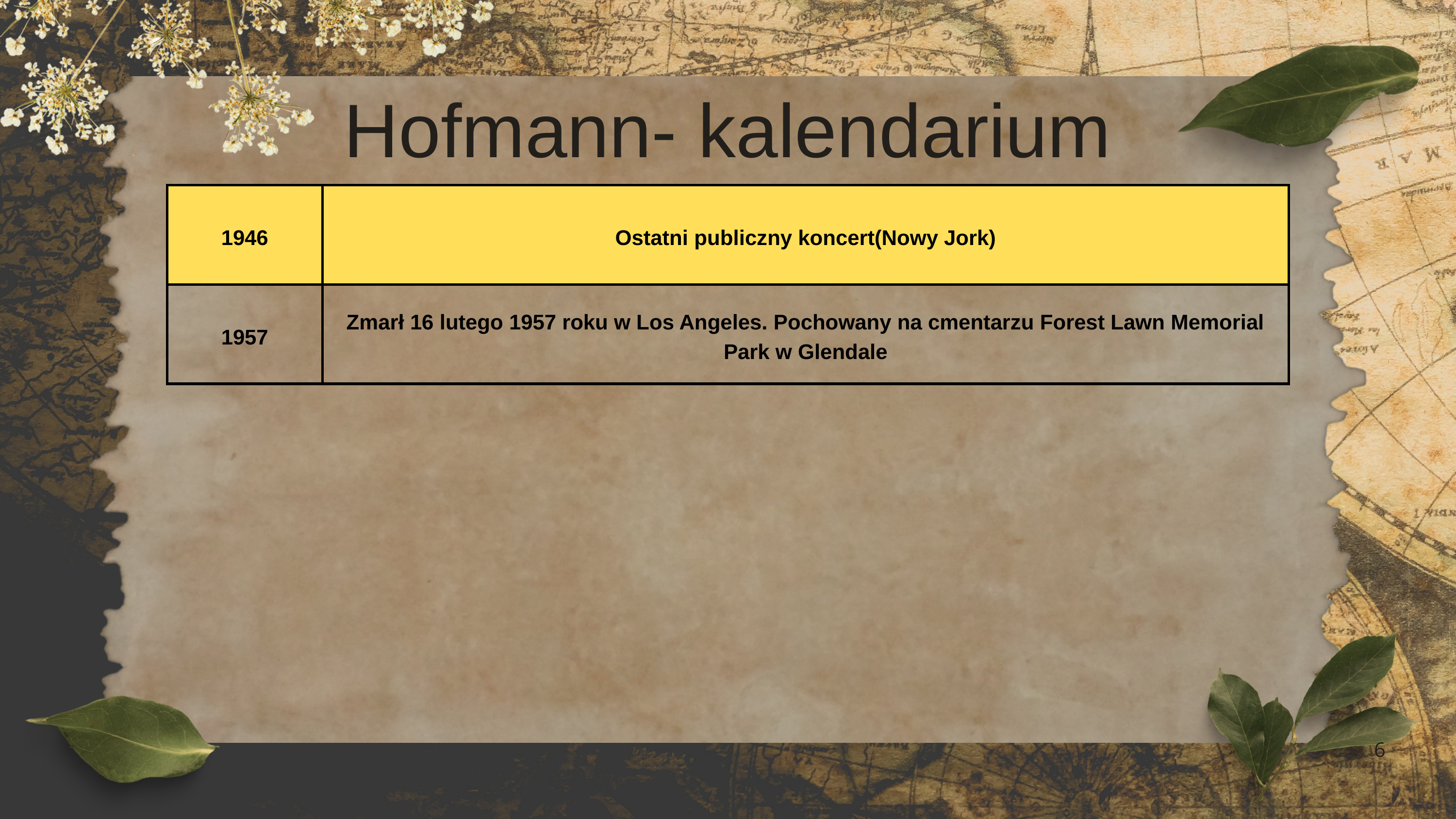

Hofmann- kalendarium

| 1946 | Ostatni publiczny koncert(Nowy Jork) |
| --- | --- |
| 1957 | Zmarł 16 lutego 1957 roku w Los Angeles. Pochowany na cmentarzu Forest Lawn Memorial Park w Glendale |

6